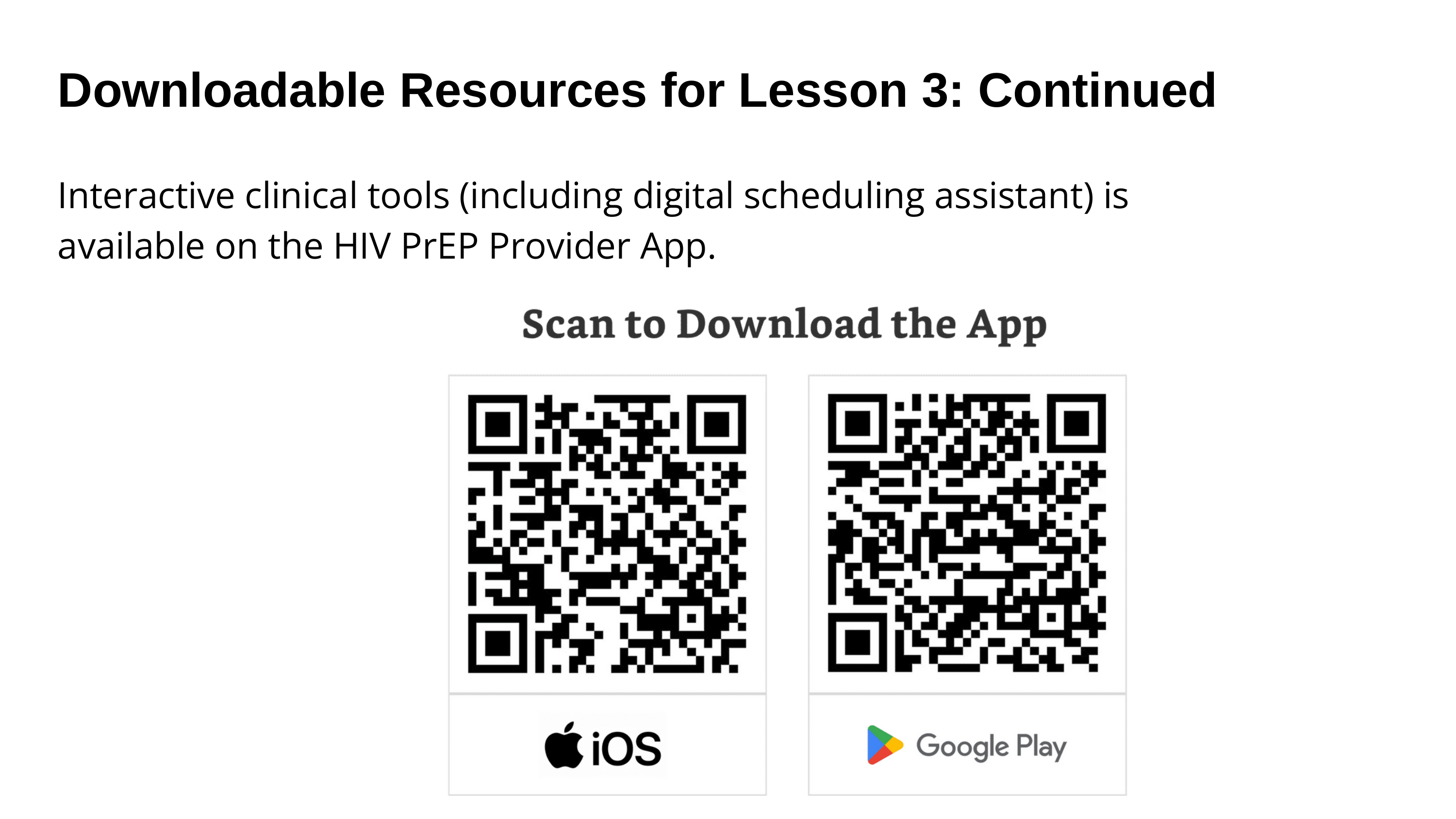

Downloadable Resources for Lesson 3: Continued
Interactive clinical tools (including digital scheduling assistant) is available on the HIV PrEP Provider App.